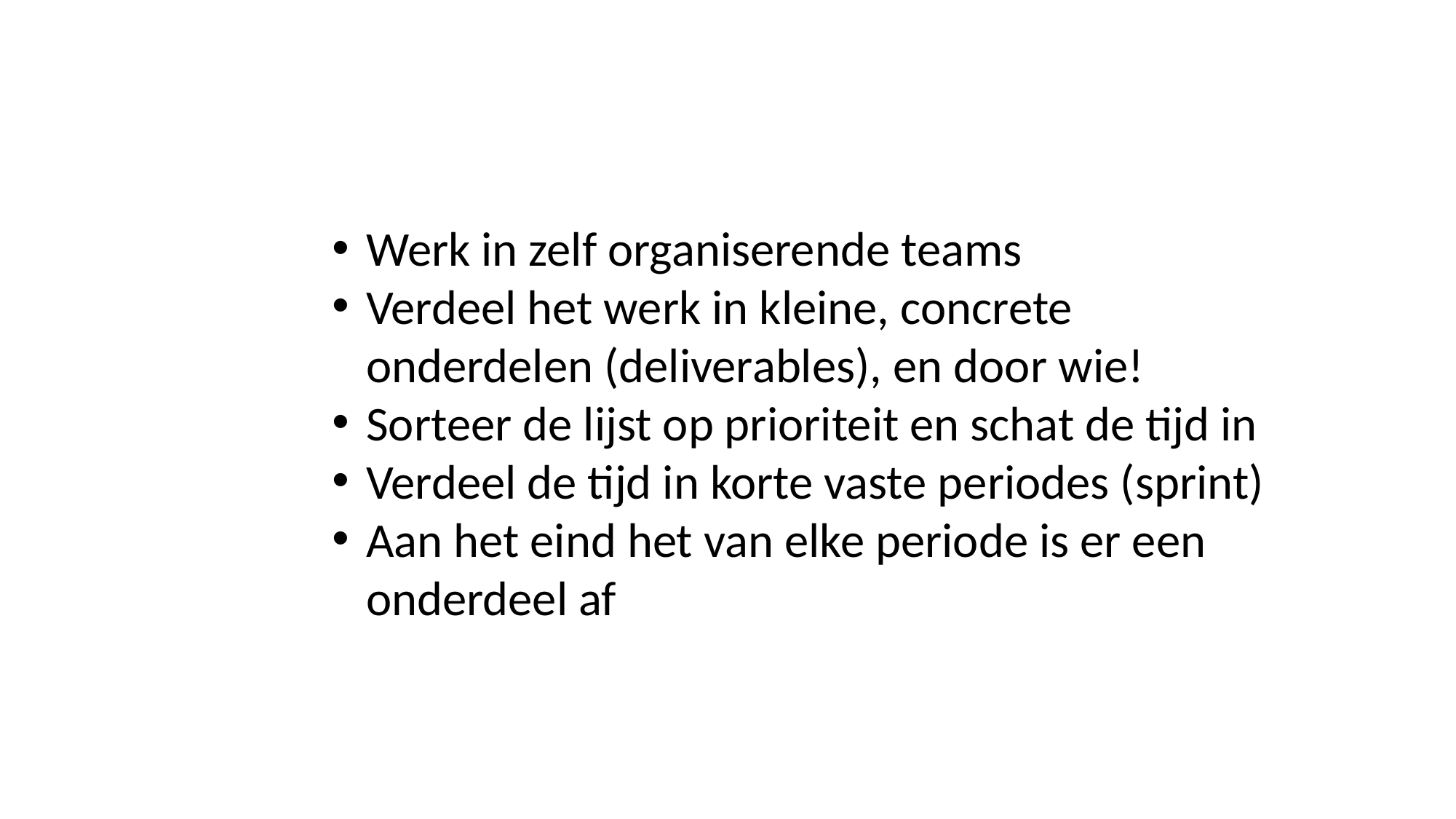

Werk in zelf organiserende teams
Verdeel het werk in kleine, concrete onderdelen (deliverables), en door wie!
Sorteer de lijst op prioriteit en schat de tijd in
Verdeel de tijd in korte vaste periodes (sprint)
Aan het eind het van elke periode is er een onderdeel af